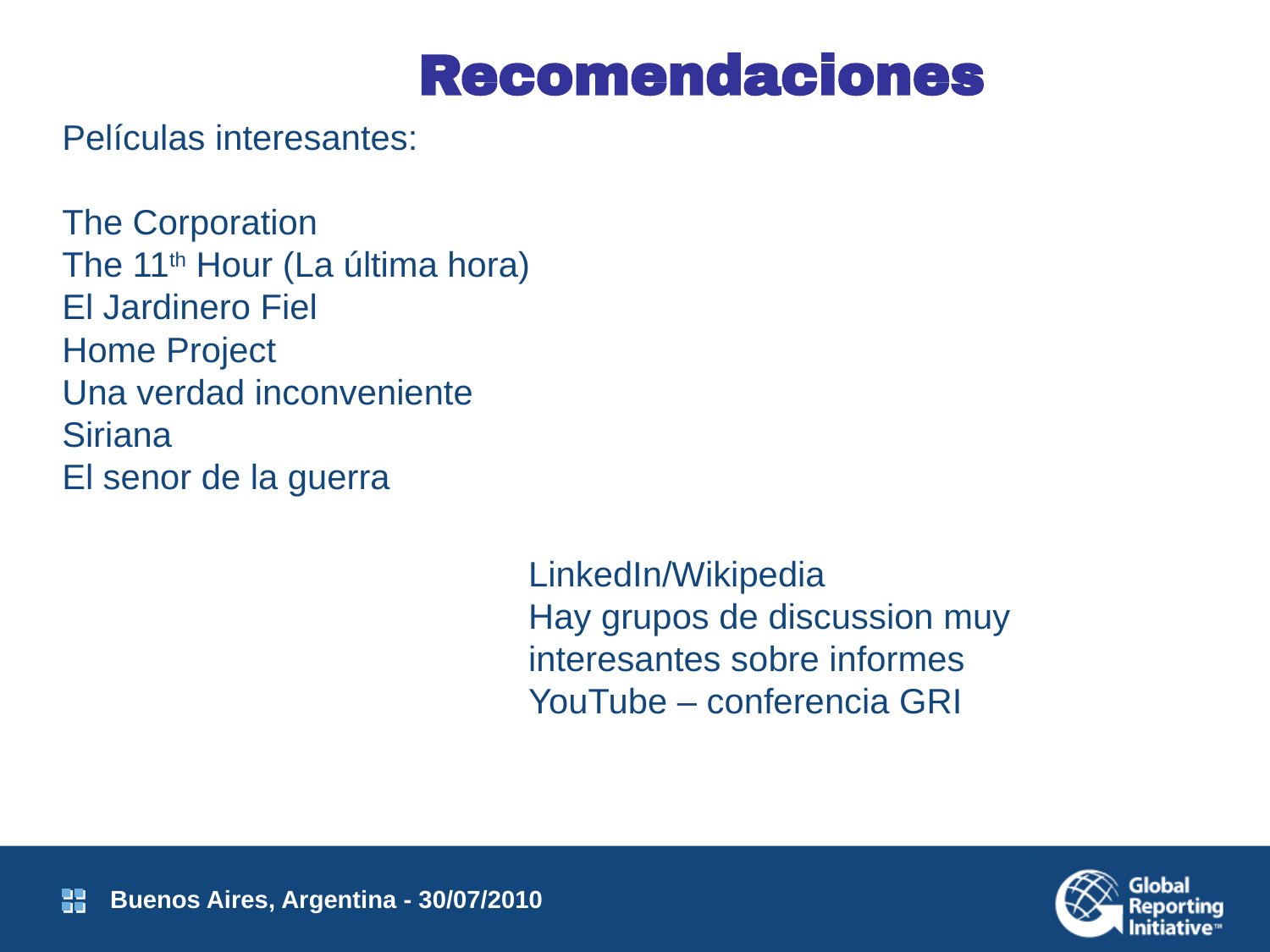

Recomendaciones
Películas interesantes:

The Corporation
The 11th Hour (La última hora)
El Jardinero Fiel
Home Project
Una verdad inconveniente
Siriana
El senor de la guerra

LinkedIn/Wikipedia
Hay grupos de discussion muy interesantes sobre informes
YouTube – conferencia GRI